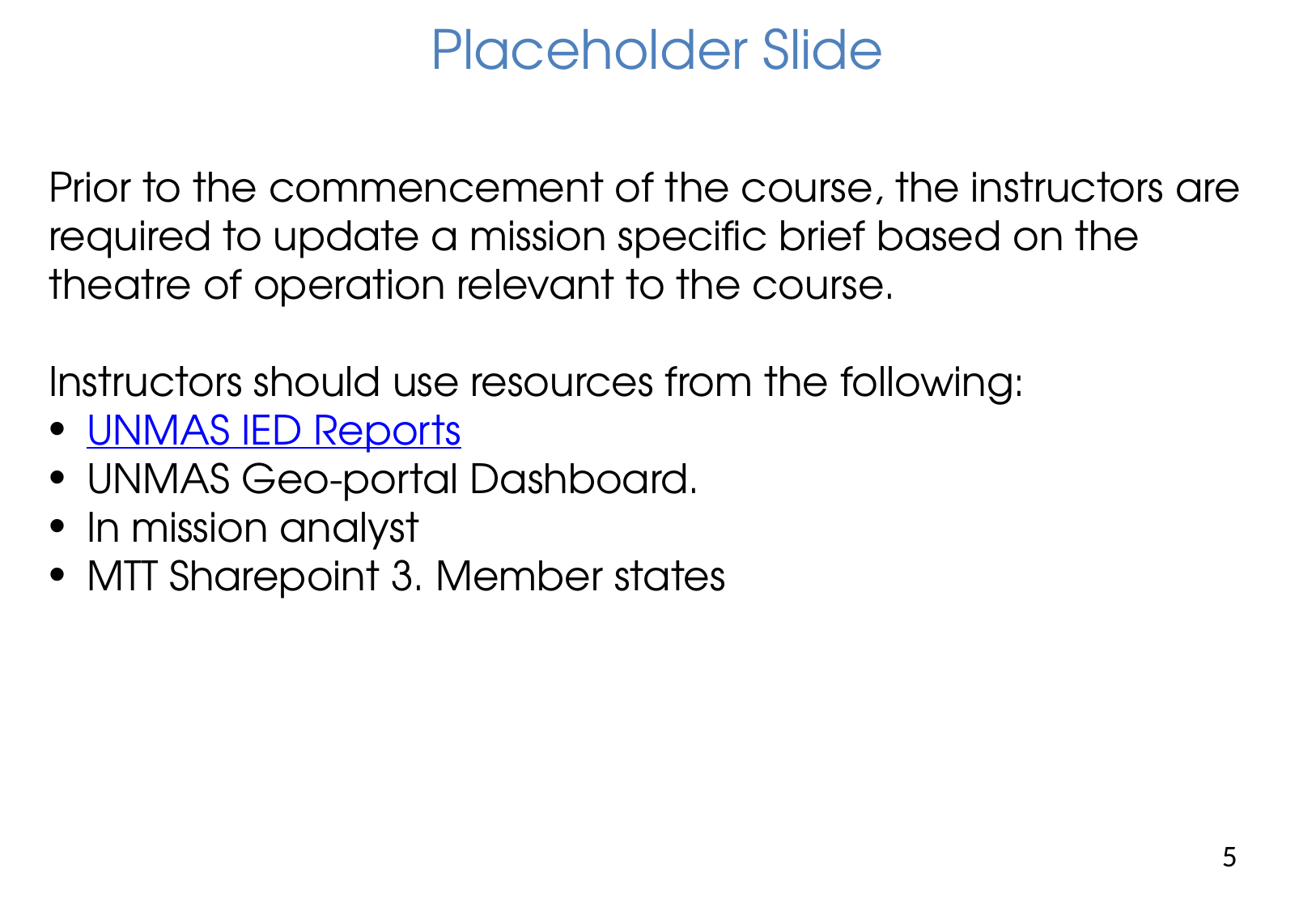

Placeholder Slide
Prior to the commencement of the course, the instructors are required to update a mission specific brief based on the theatre of operation relevant to the course.

Instructors should use resources from the following:
UNMAS IED Reports
UNMAS Geo-portal Dashboard.
In mission analyst
MTT Sharepoint 3. Member states
5